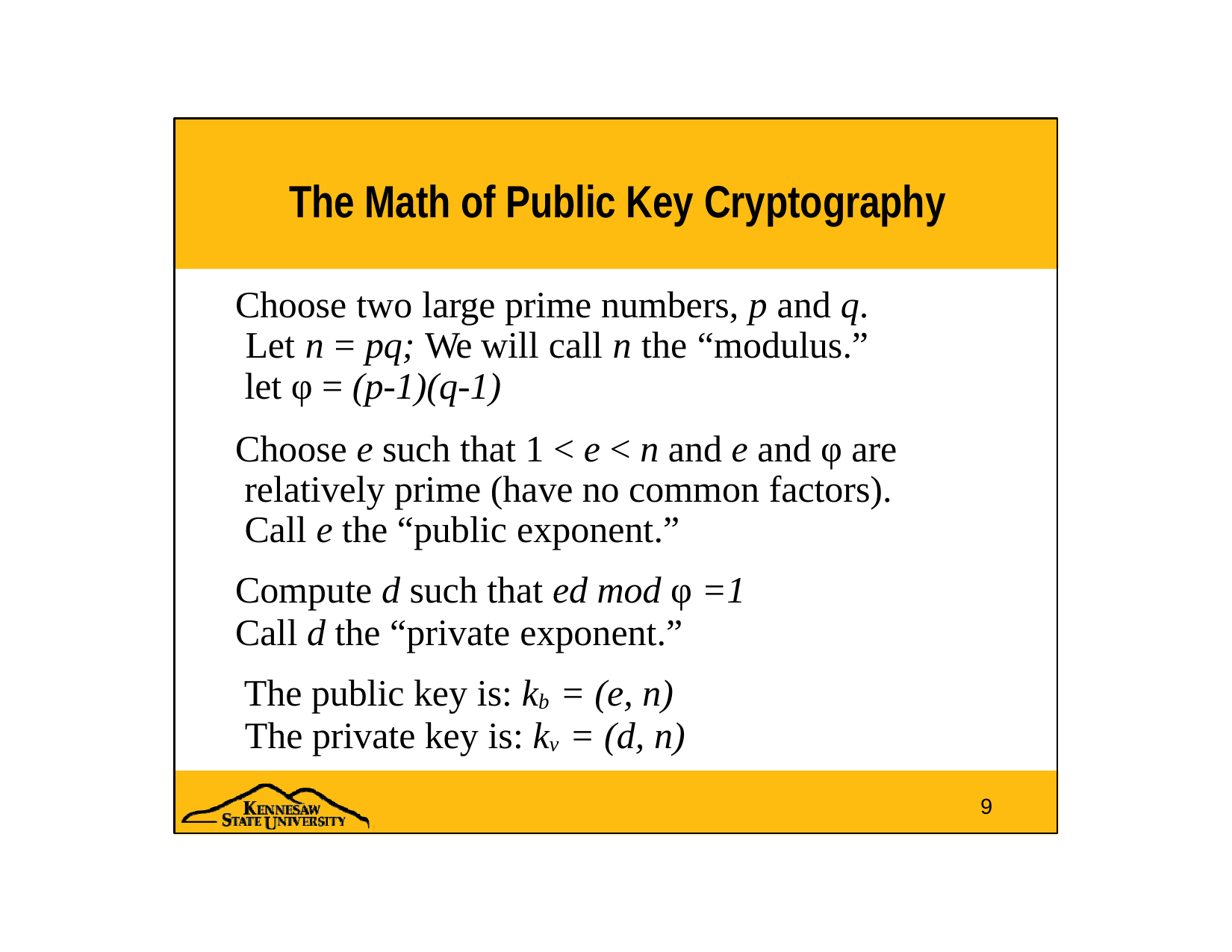

# The Math of Public Key Cryptography
Choose two large prime numbers, p and q.  Let n = pq; We will call n the “modulus.”  let φ = (p-1)(q-1)
Choose e such that 1 < e < n and e and φ are  relatively prime (have no common factors).  Call e the “public exponent.”
Compute d such that ed mod φ =1
Call d the “private exponent.”
The public key is: kb  = (e, n)
The private key is: kv  = (d, n)

9